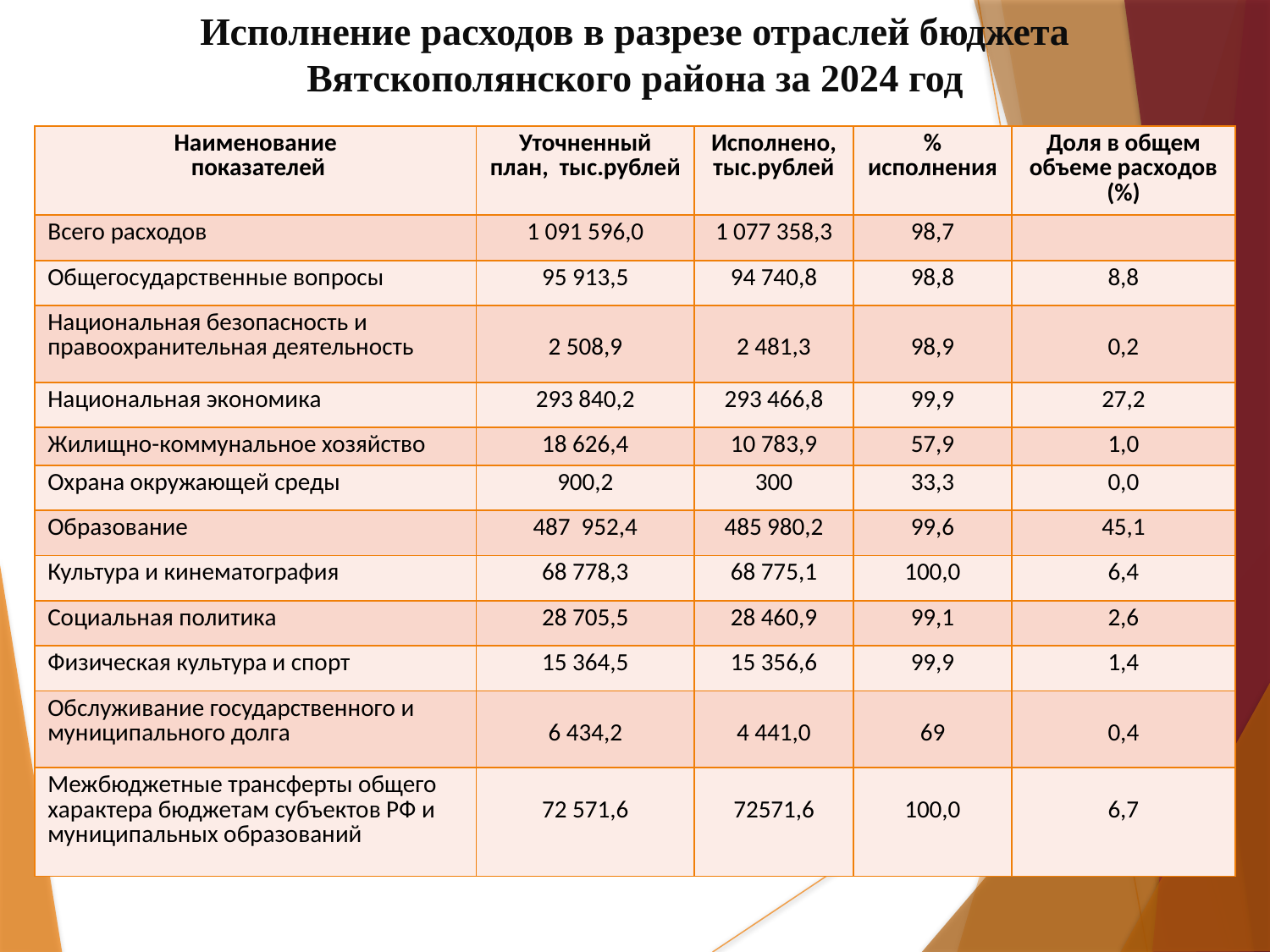

# Исполнение расходов в разрезе отраслей бюджета Вятскополянского района за 2024 год
| Наименование показателей | Уточненный план, тыс.рублей | Исполнено, тыс.рублей | % исполнения | Доля в общем объеме расходов (%) |
| --- | --- | --- | --- | --- |
| Всего расходов | 1 091 596,0 | 1 077 358,3 | 98,7 |  |
| Общегосударственные вопросы | 95 913,5 | 94 740,8 | 98,8 | 8,8 |
| Национальная безопасность и правоохранительная деятельность | 2 508,9 | 2 481,3 | 98,9 | 0,2 |
| Национальная экономика | 293 840,2 | 293 466,8 | 99,9 | 27,2 |
| Жилищно-коммунальное хозяйство | 18 626,4 | 10 783,9 | 57,9 | 1,0 |
| Охрана окружающей среды | 900,2 | 300 | 33,3 | 0,0 |
| Образование | 487 952,4 | 485 980,2 | 99,6 | 45,1 |
| Культура и кинематография | 68 778,3 | 68 775,1 | 100,0 | 6,4 |
| Социальная политика | 28 705,5 | 28 460,9 | 99,1 | 2,6 |
| Физическая культура и спорт | 15 364,5 | 15 356,6 | 99,9 | 1,4 |
| Обслуживание государственного и муниципального долга | 6 434,2 | 4 441,0 | 69 | 0,4 |
| Межбюджетные трансферты общего характера бюджетам субъектов РФ и муниципальных образований | 72 571,6 | 72571,6 | 100,0 | 6,7 |
13